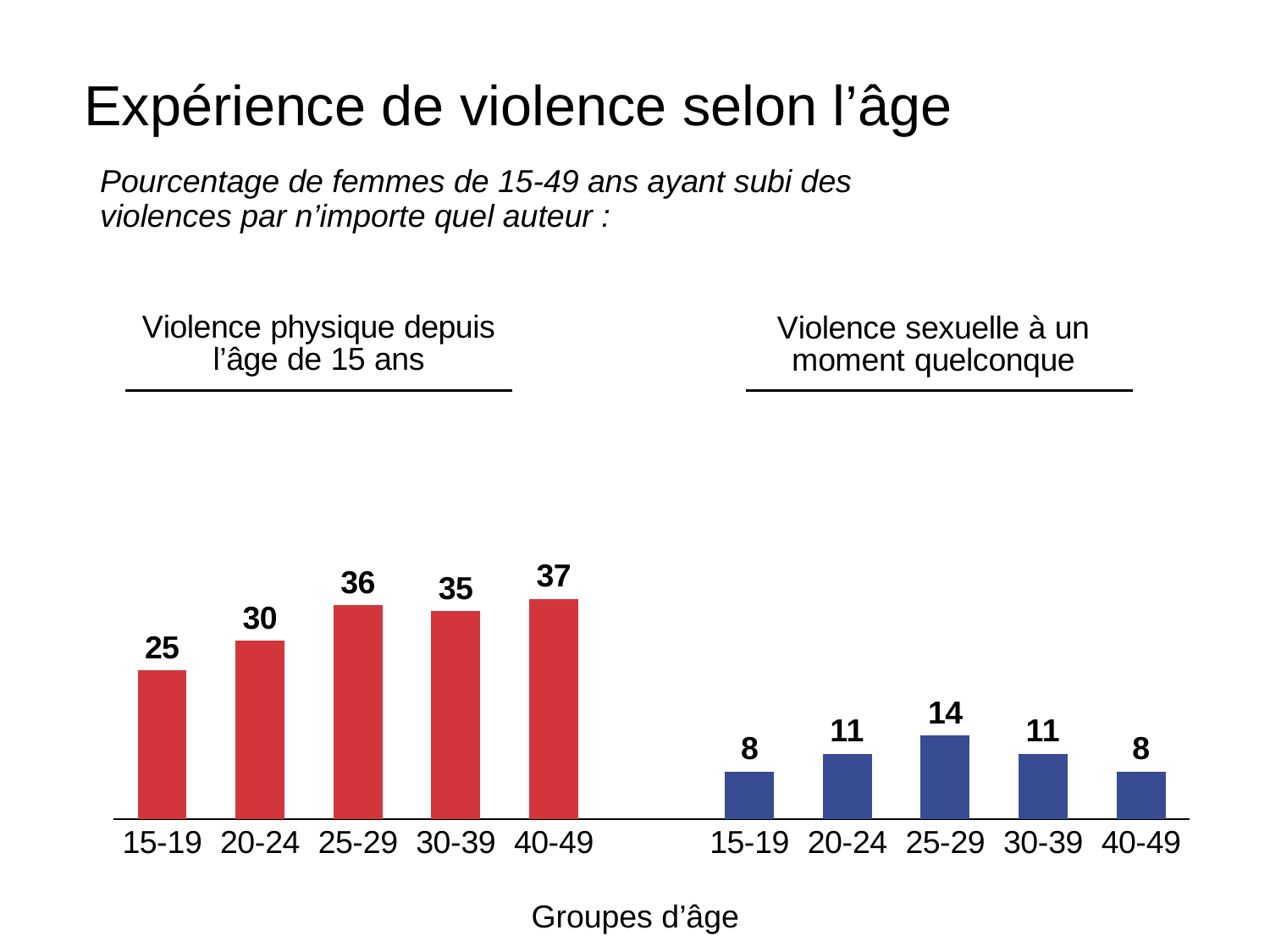

# Expérience de violence selon l’âge
Pourcentage de femmes de 15-49 ans ayant subi des violences par n’importe quel auteur :

### Chart

| Category | age |
|---|---|
| 15-19 | 25.0 |
| 20-24 | 30.0 |
| 25-29 | 36.0 |
| 30-39 | 35.0 |
| 40-49 | 37.0 |
|  | None |
| 15-19 | 8.0 |
| 20-24 | 11.0 |
| 25-29 | 14.0 |
| 30-39 | 11.0 |
| 40-49 | 8.0 |
Groupes d’âge